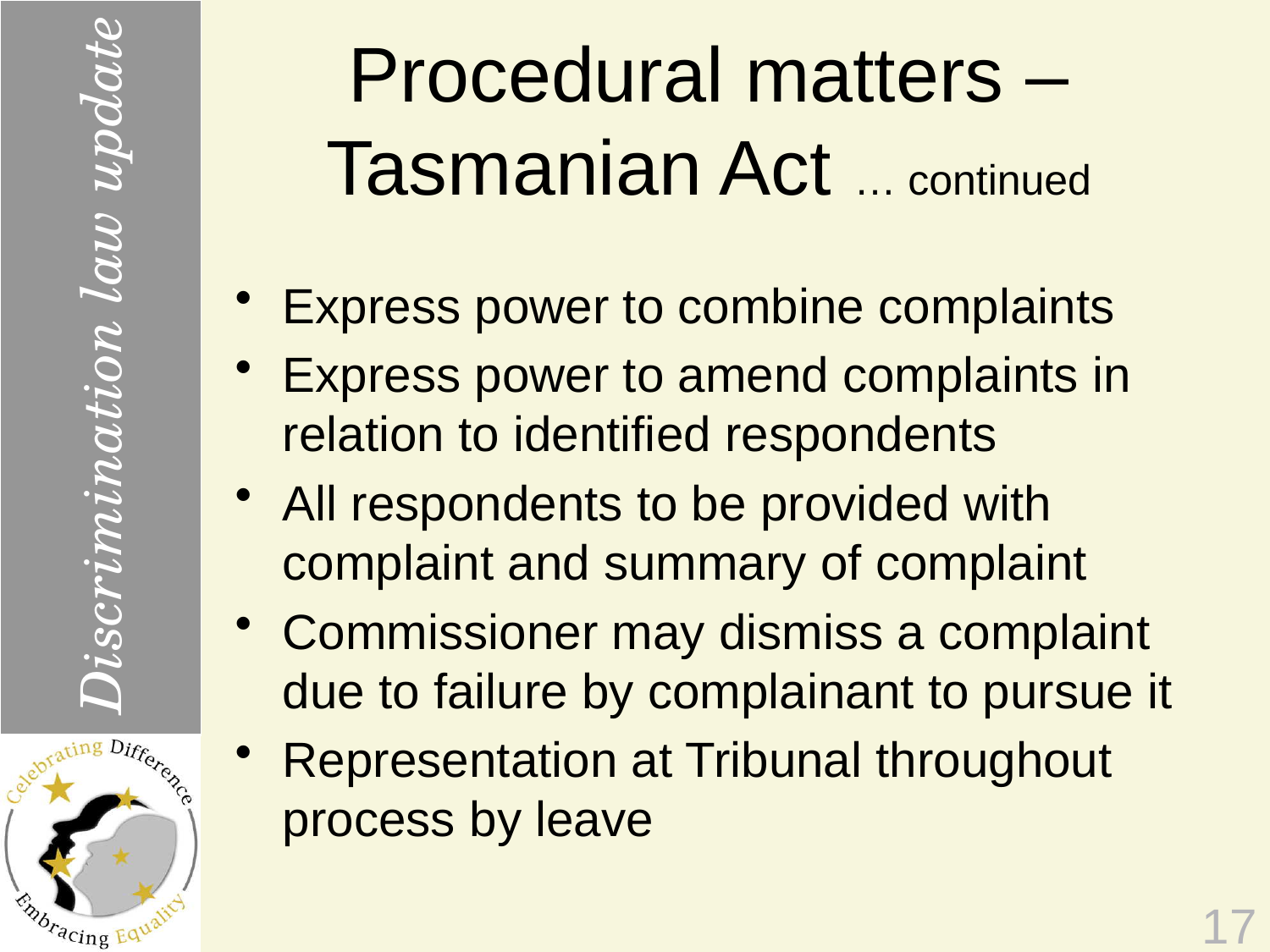

Discrimination law update
# Procedural matters – Tasmanian Act … continued
Express power to combine complaints
Express power to amend complaints in relation to identified respondents
All respondents to be provided with complaint and summary of complaint
Commissioner may dismiss a complaint due to failure by complainant to pursue it
Representation at Tribunal throughout process by leave
17